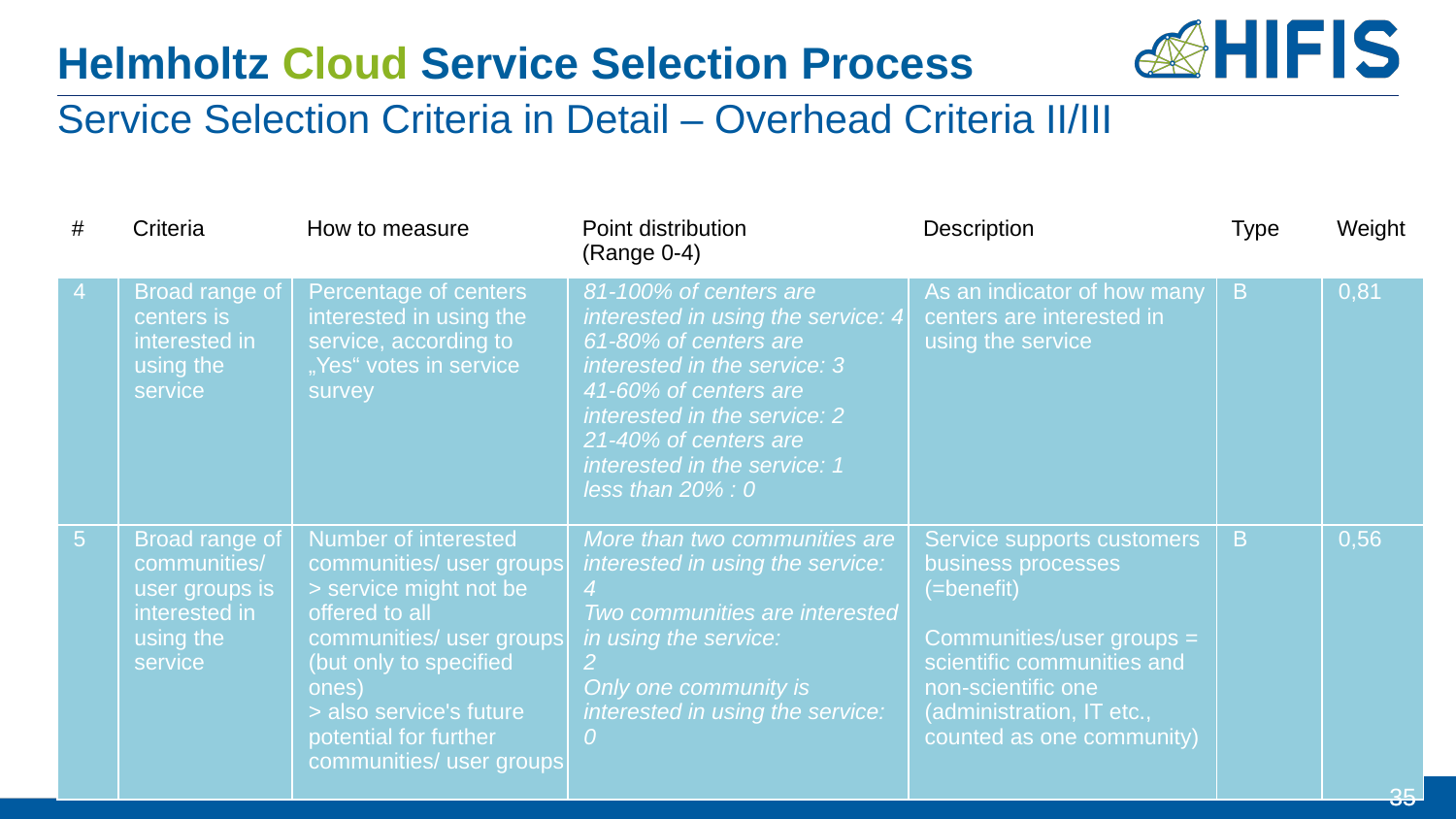

# Helmholtz Cloud Service Selection Process
Service Selection Criteria in Detail – Overhead Criteria II/III
| # | Criteria | How to measure | Point distribution (Range 0-4) | Description | Type | Weight |
| --- | --- | --- | --- | --- | --- | --- |
| 4 | Broad range of centers is interested in using the service | Percentage of centers interested in using the service, according to „Yes“ votes in service survey | 81-100% of centers are interested in using the service: 4 61-80% of centers are interested in the service: 3 41-60% of centers are interested in the service: 2 21-40% of centers are interested in the service: 1 less than 20% : 0 | As an indicator of how many centers are interested in using the service | B | 0,81 |
| 5 | Broad range of communities/ user groups is interested in using the service | Number of interested communities/ user groups > service might not be offered to all communities/ user groups (but only to specified ones) > also service's future potential for further communities/ user groups | More than two communities are interested in using the service: 4 Two communities are interested in using the service: 2 Only one community is interested in using the service: 0 | Service supports customers business processes (=benefit) Communities/user groups = scientific communities and non-scientific one (administration, IT etc., counted as one community) | B | 0,56 |
35